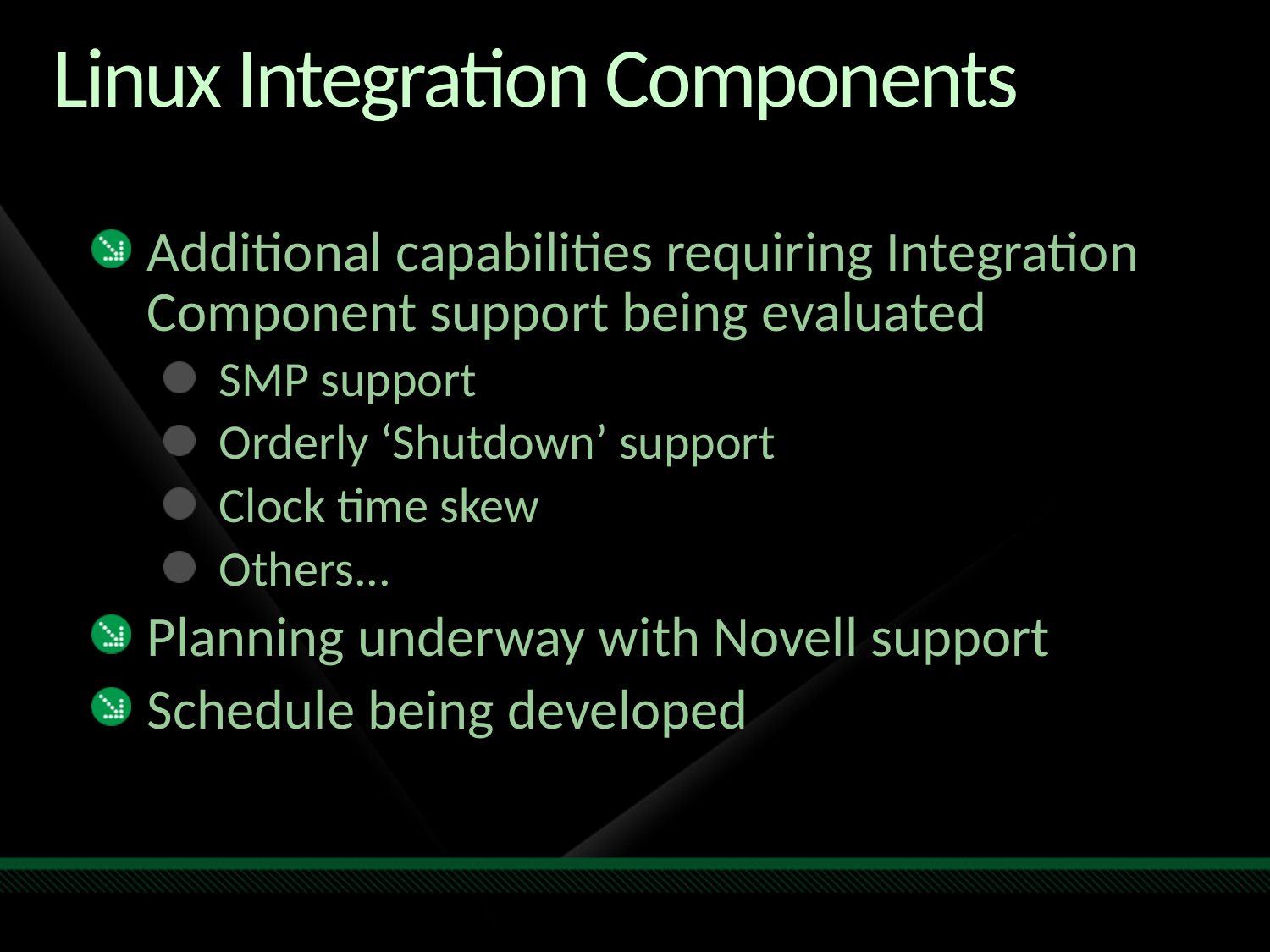

# Linux Integration Components
Additional capabilities requiring Integration Component support being evaluated
SMP support
Orderly ‘Shutdown’ support
Clock time skew
Others...
Planning underway with Novell support
Schedule being developed